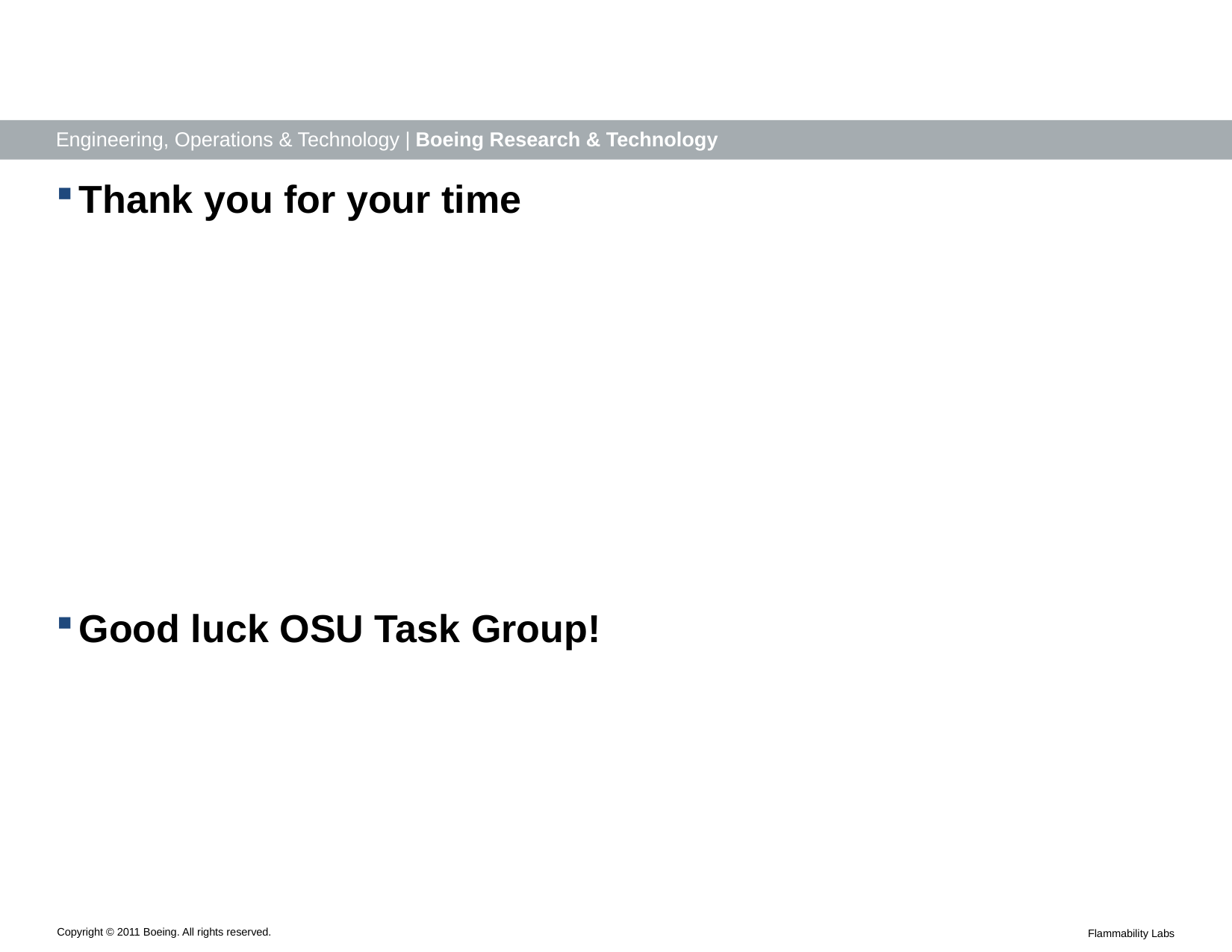

Thank you for your time

Good luck OSU Task Group!
Flammability Labs